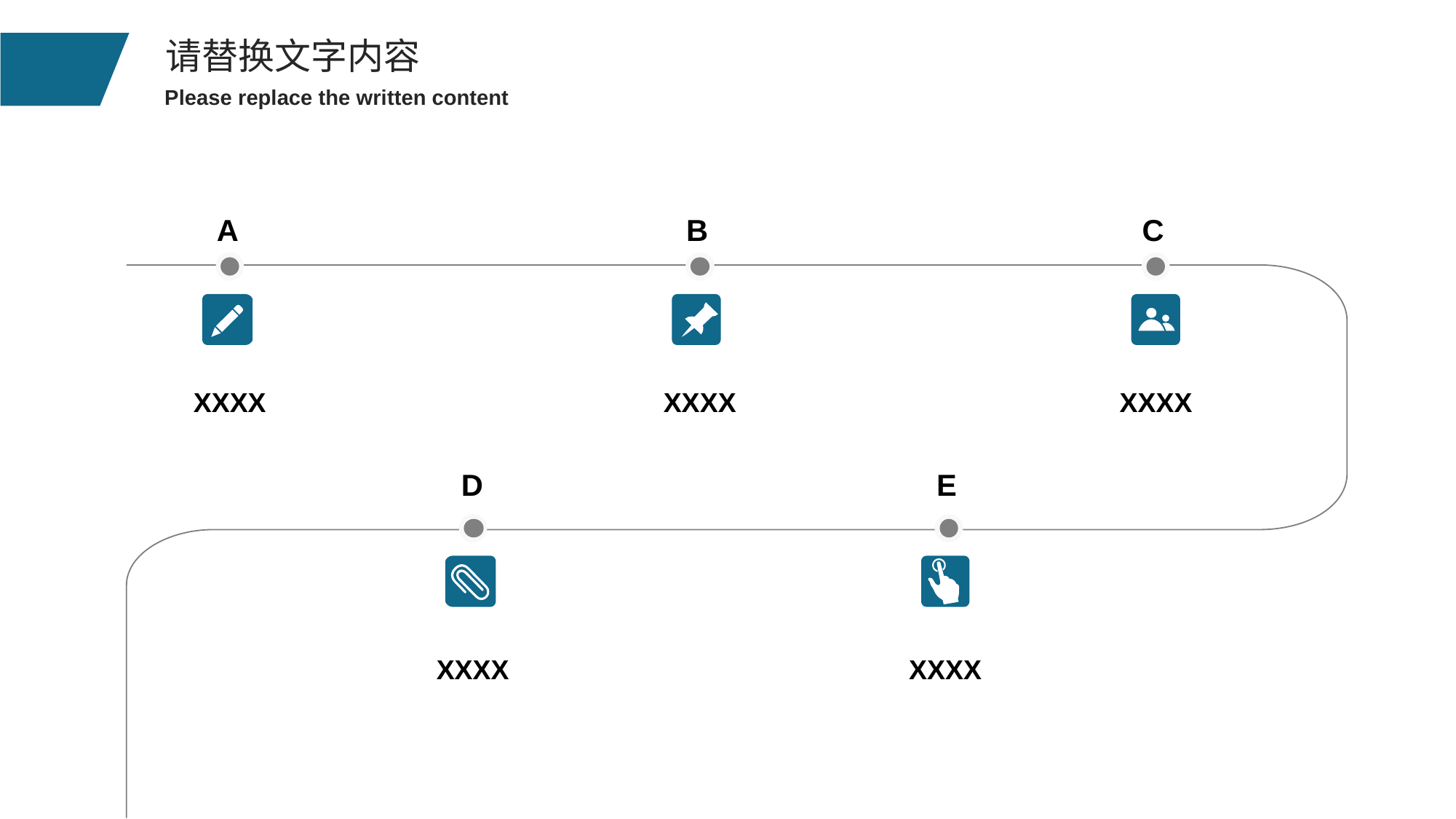

A
B
C

XXXX
XXXX
XXXX
D
E

XXXX
XXXX